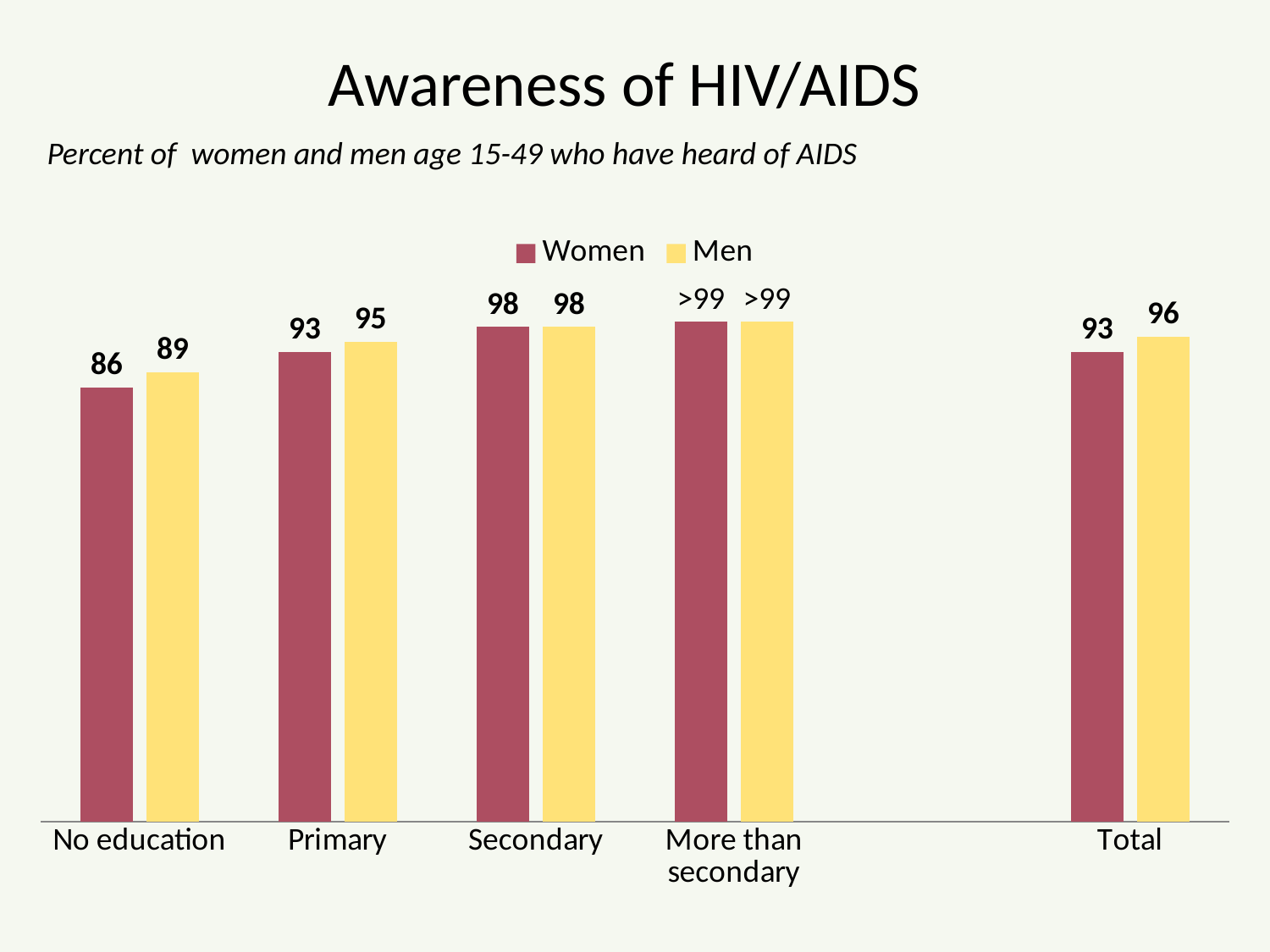

# Awareness of HIV/AIDS
Percent of  women and men age 15-49 who have heard of AIDS

### Chart

| Category | Women | Men |
|---|---|---|
| No education | 86.0 | 89.0 |
| Primary | 93.0 | 95.0 |
| Secondary | 98.0 | 98.0 |
| More than secondary | 99.0 | 99.0 |
|  | None | None |
| Total | 93.0 | 96.0 |